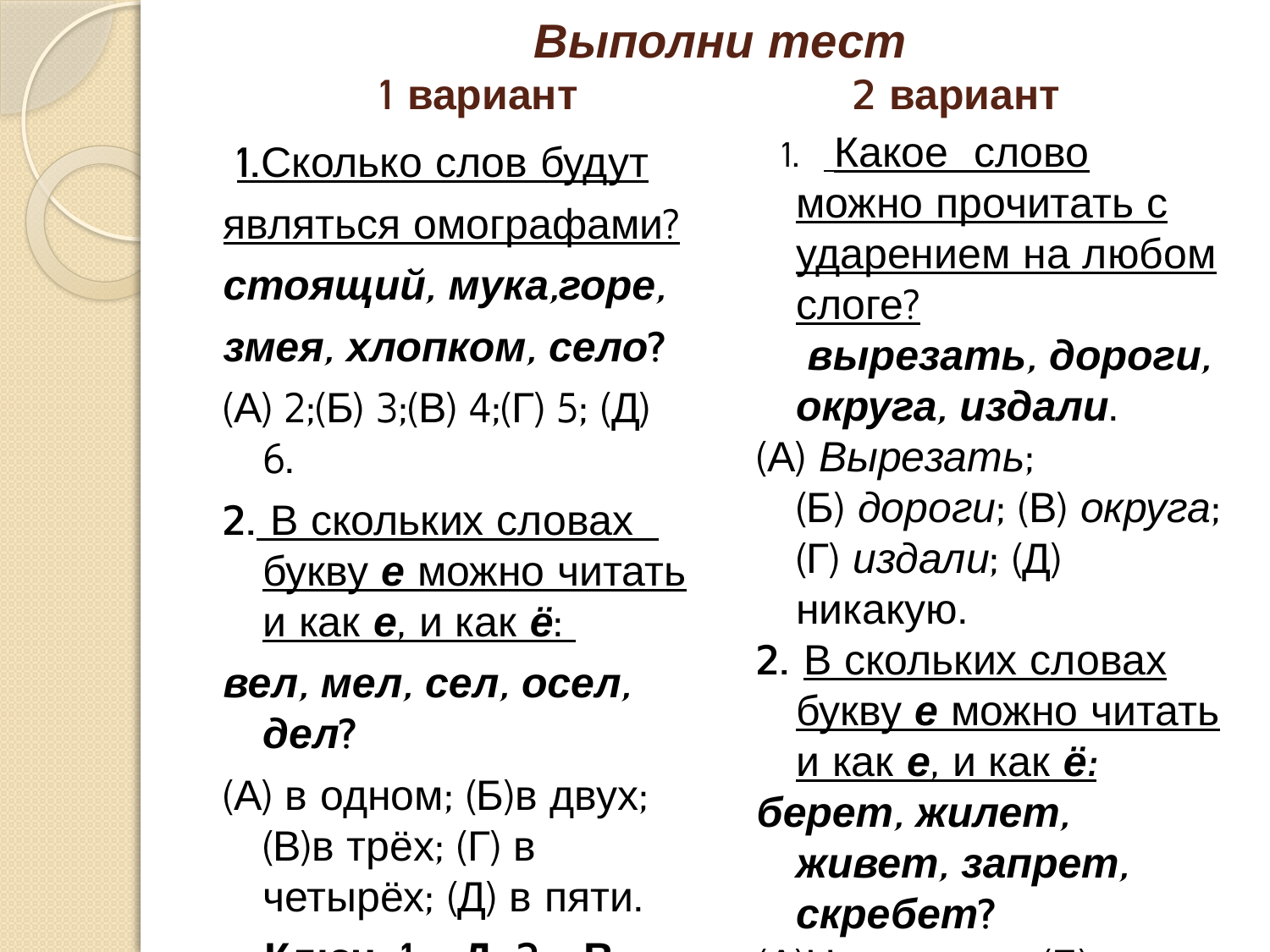

# Выполни тест 1 вариант                    2 вариант
  1.   Какое  слово можно прочитать с ударением на любом слоге?
    вырезать, дороги, округа, издали.
(А) Вырезать; (Б) дороги; (В) округа; (Г) издали; (Д) никакую.
2. В скольких словах букву е можно читать и как е, и как ё:
берет, жилет, живет, запрет, скребет?
(А)Ни в одном;(Б)в одном
(В) в 2-х;(Г) в 3-х;(Д) в 4-х.
Ключ: 1 – В; 2 - В
 1.Сколько слов будут
являться омографами?
стоящий, мука,горе,
змея, хлопком, село?
(А) 2;(Б) 3;(В) 4;(Г) 5; (Д) 6.
2. В скольких словах   букву е можно читать и как е, и как ё:
вел, мел, сел, осел, дел?
(А) в одном; (Б)в двух; (В)в трёх; (Г) в четырёх; (Д) в пяти.
   Ключ: 1 – Д; 2 - В